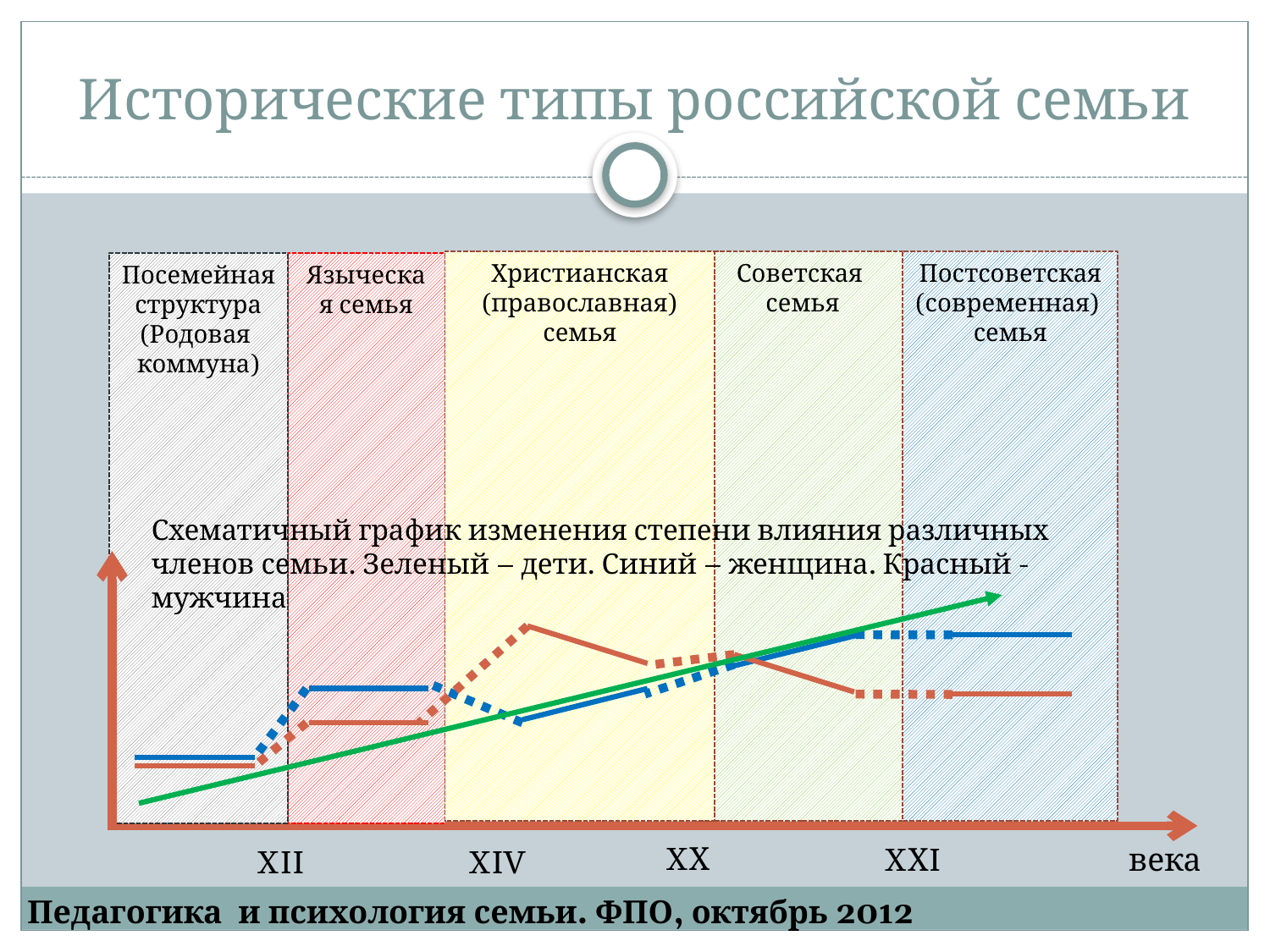

# Исторические типы российской семьи

Христианская
(православная)
семья

Советская
семья

Постсоветская
(современная)
семья

Посемейная
структура
(Родовая
коммуна)

Языческая семья

Схематичный график изменения степени влияния различных членов семьи. Зеленый – дети. Синий – женщина. Красный - мужчина
XХ
XХI
века
XII
XIV
Педагогика  и психология семьи. ФПО, октябрь 2012